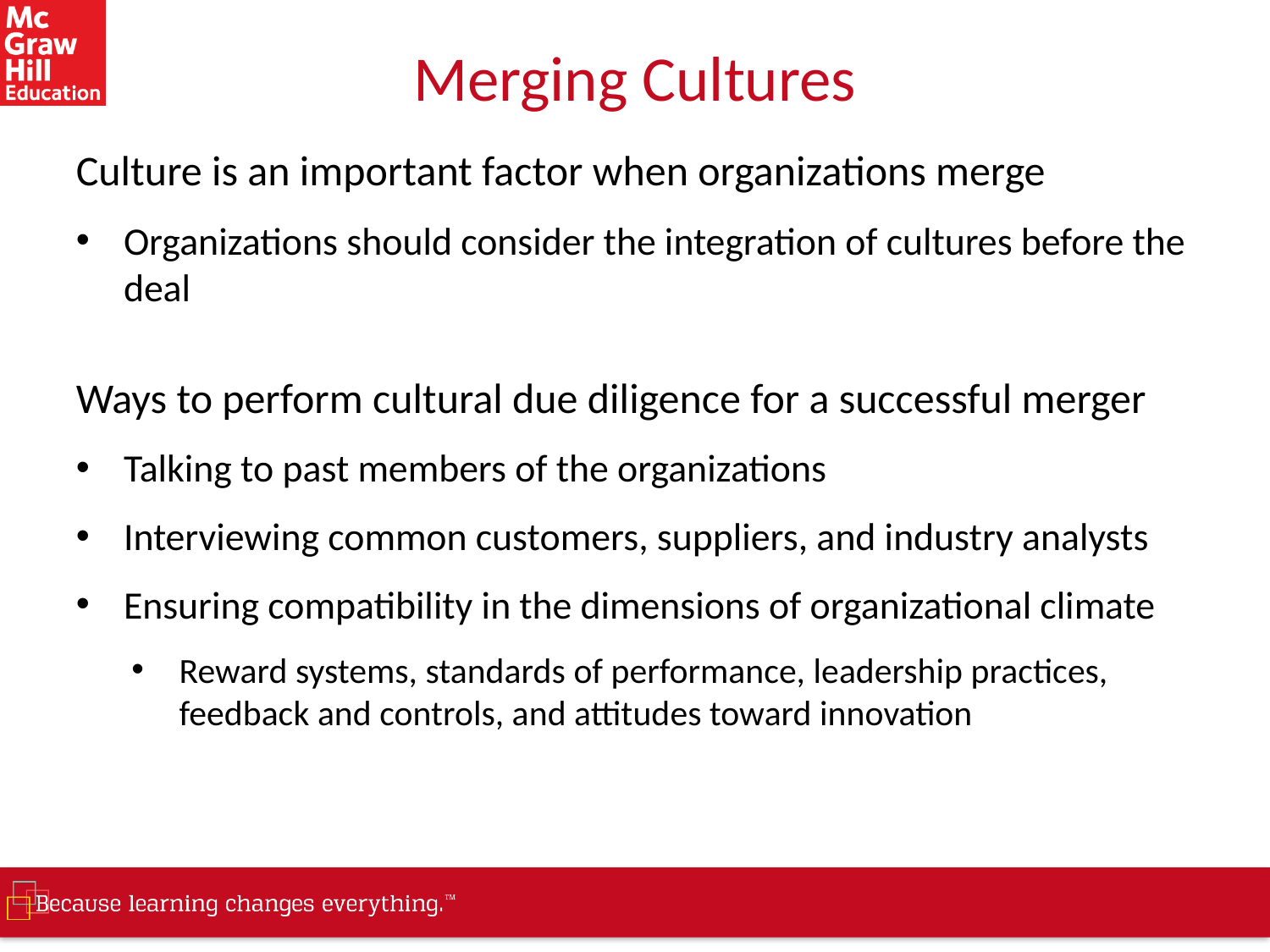

# Merging Cultures
Culture is an important factor when organizations merge
Organizations should consider the integration of cultures before the deal

Ways to perform cultural due diligence for a successful merger
Talking to past members of the organizations
Interviewing common customers, suppliers, and industry analysts
Ensuring compatibility in the dimensions of organizational climate
Reward systems, standards of performance, leadership practices, feedback and controls, and attitudes toward innovation